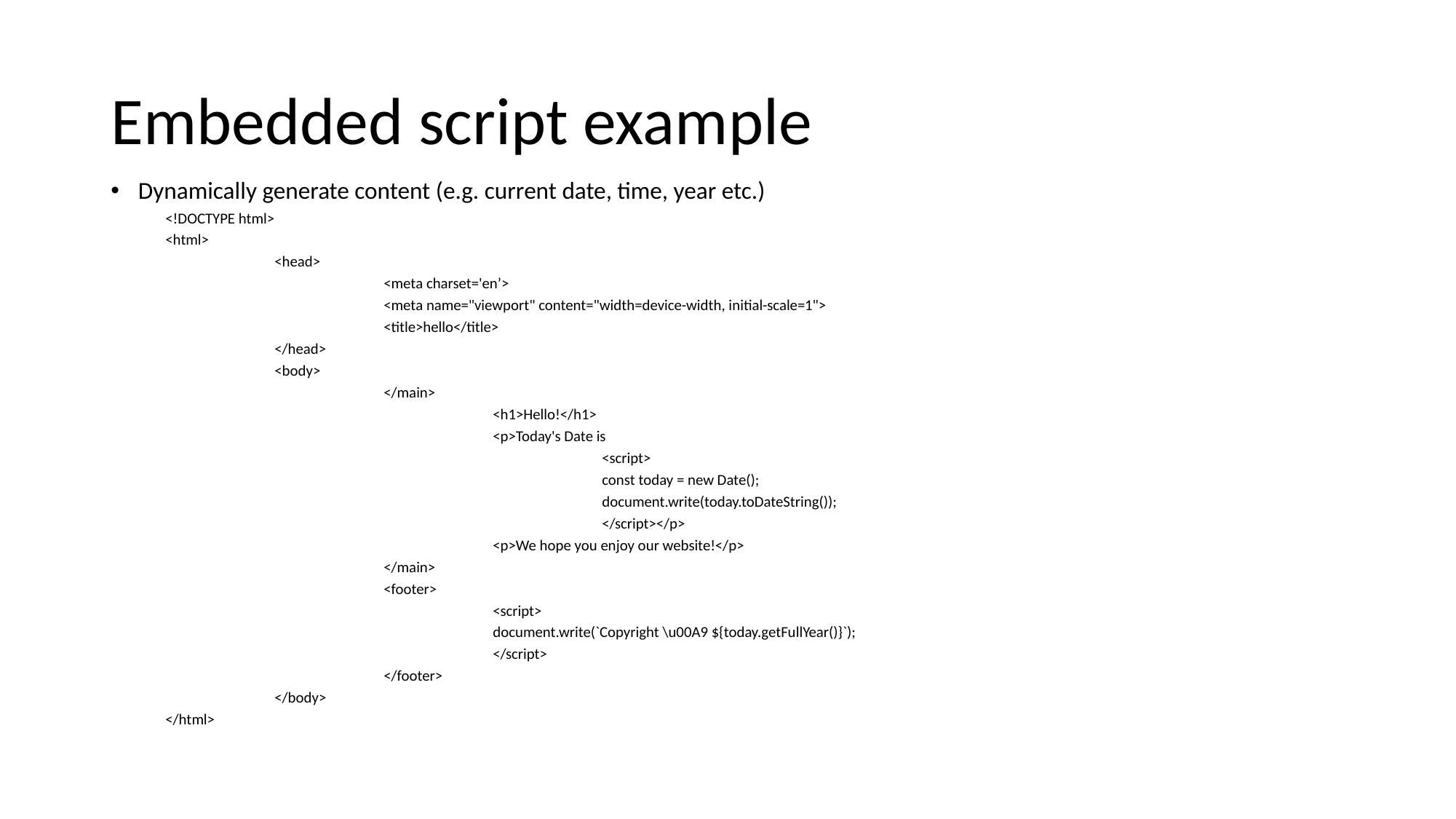

# Embedded script example
Dynamically generate content (e.g. current date, time, year etc.)
<!DOCTYPE html>
<html>
	<head>
		<meta charset='en’>
		<meta name="viewport" content="width=device-width, initial-scale=1">
		<title>hello</title>
	</head>
	<body>
		</main>
			<h1>Hello!</h1>
			<p>Today's Date is
				<script>
				const today = new Date();
				document.write(today.toDateString());
				</script></p>
			<p>We hope you enjoy our website!</p>
		</main>
		<footer>
			<script>
			document.write(`Copyright \u00A9 ${today.getFullYear()}`);
			</script>
		</footer>
	</body>
</html>